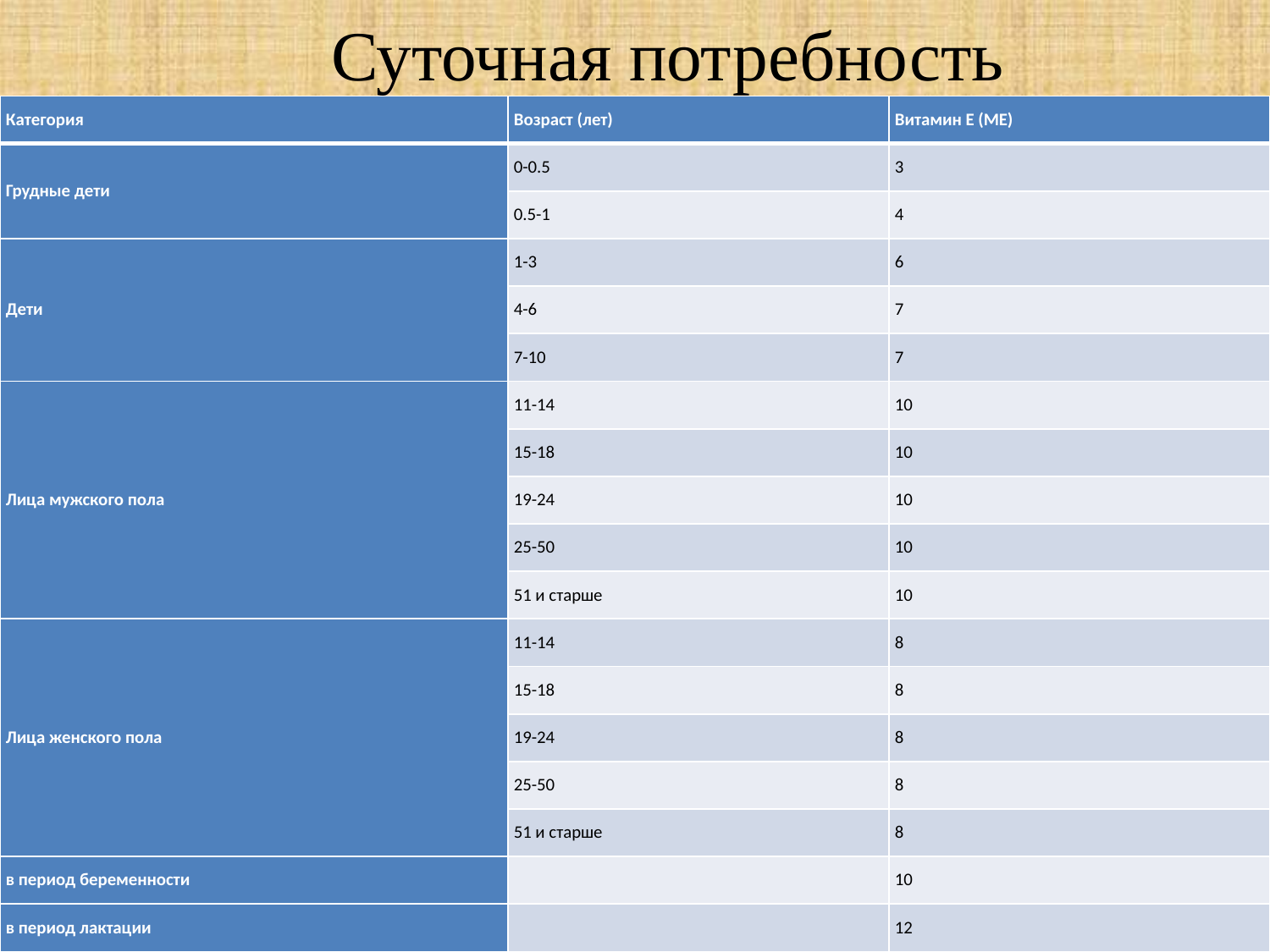

Суточная потребность
| Категория | Возраст (лет) | Витамин Е (МЕ) |
| --- | --- | --- |
| Грудные дети | 0-0.5 | 3 |
|  | 0.5-1 | 4 |
| Дети | 1-3 | 6 |
|  | 4-6 | 7 |
|  | 7-10 | 7 |
| Лица мужского пола | 11-14 | 10 |
|  | 15-18 | 10 |
|  | 19-24 | 10 |
|  | 25-50 | 10 |
|  | 51 и старше | 10 |
| Лица женского пола | 11-14 | 8 |
|  | 15-18 | 8 |
|  | 19-24 | 8 |
|  | 25-50 | 8 |
|  | 51 и старше | 8 |
| в период беременности |  | 10 |
| в период лактации |  | 12 |